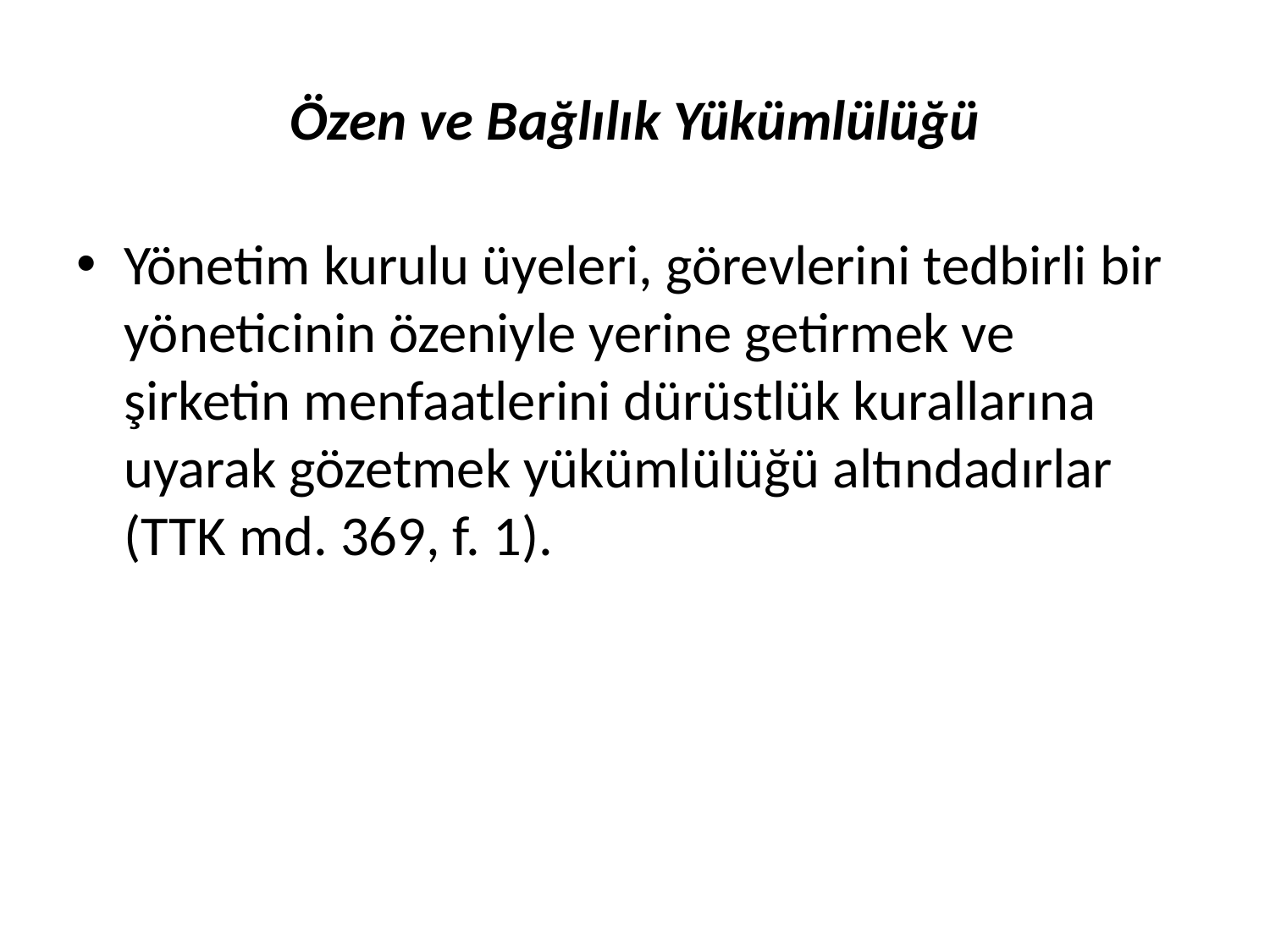

# Özen ve Bağlılık Yükümlülüğü
Yönetim kurulu üyeleri, görevlerini tedbirli bir yöneticinin özeniyle yerine getirmek ve şirketin menfaatlerini dürüstlük kurallarına uyarak gözetmek yükümlülüğü altındadırlar (TTK md. 369, f. 1).